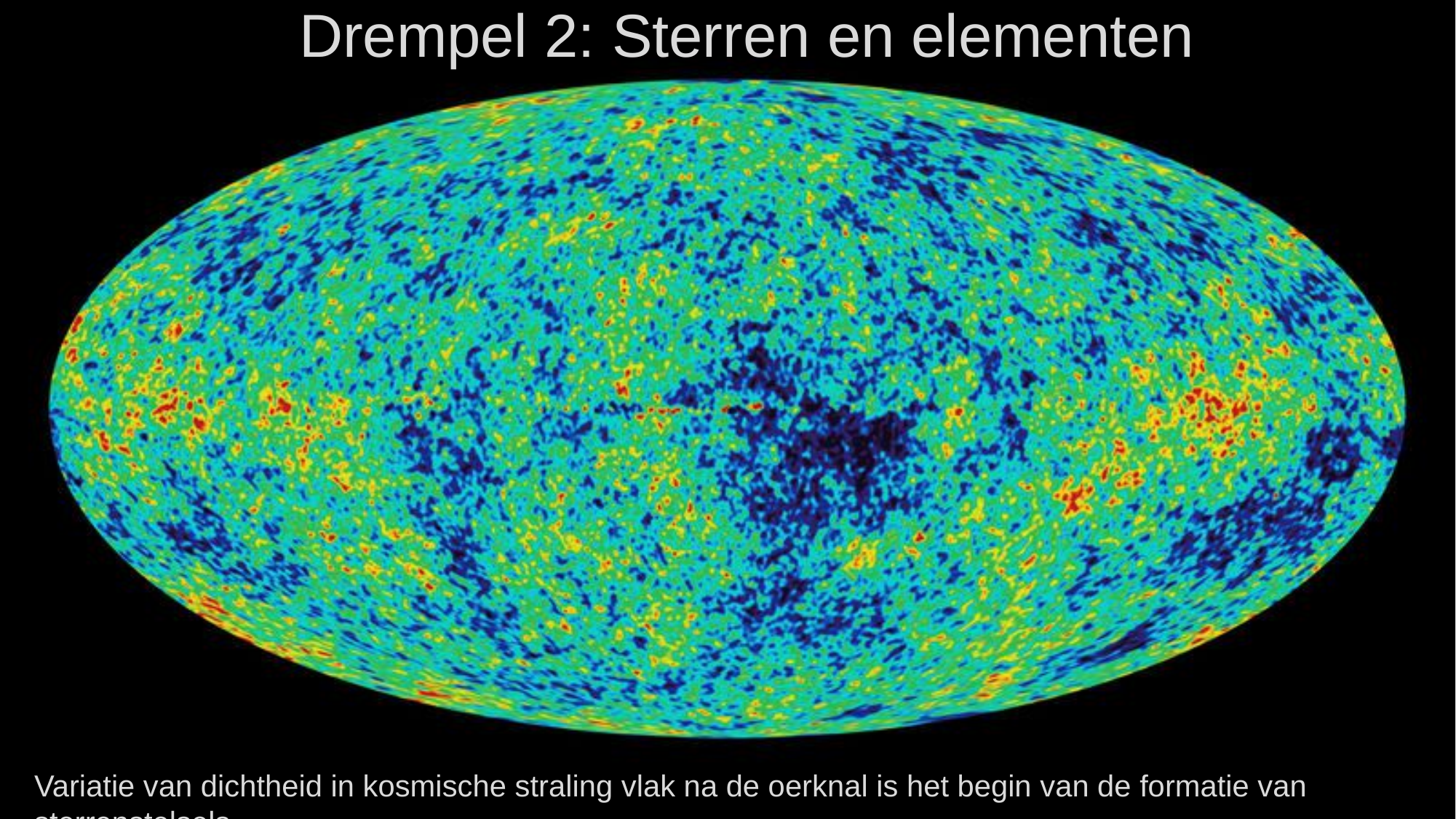

# Drempel 2: Sterren en elementen
Variatie van dichtheid in kosmische straling vlak na de oerknal is het begin van de formatie van sterrenstelsels